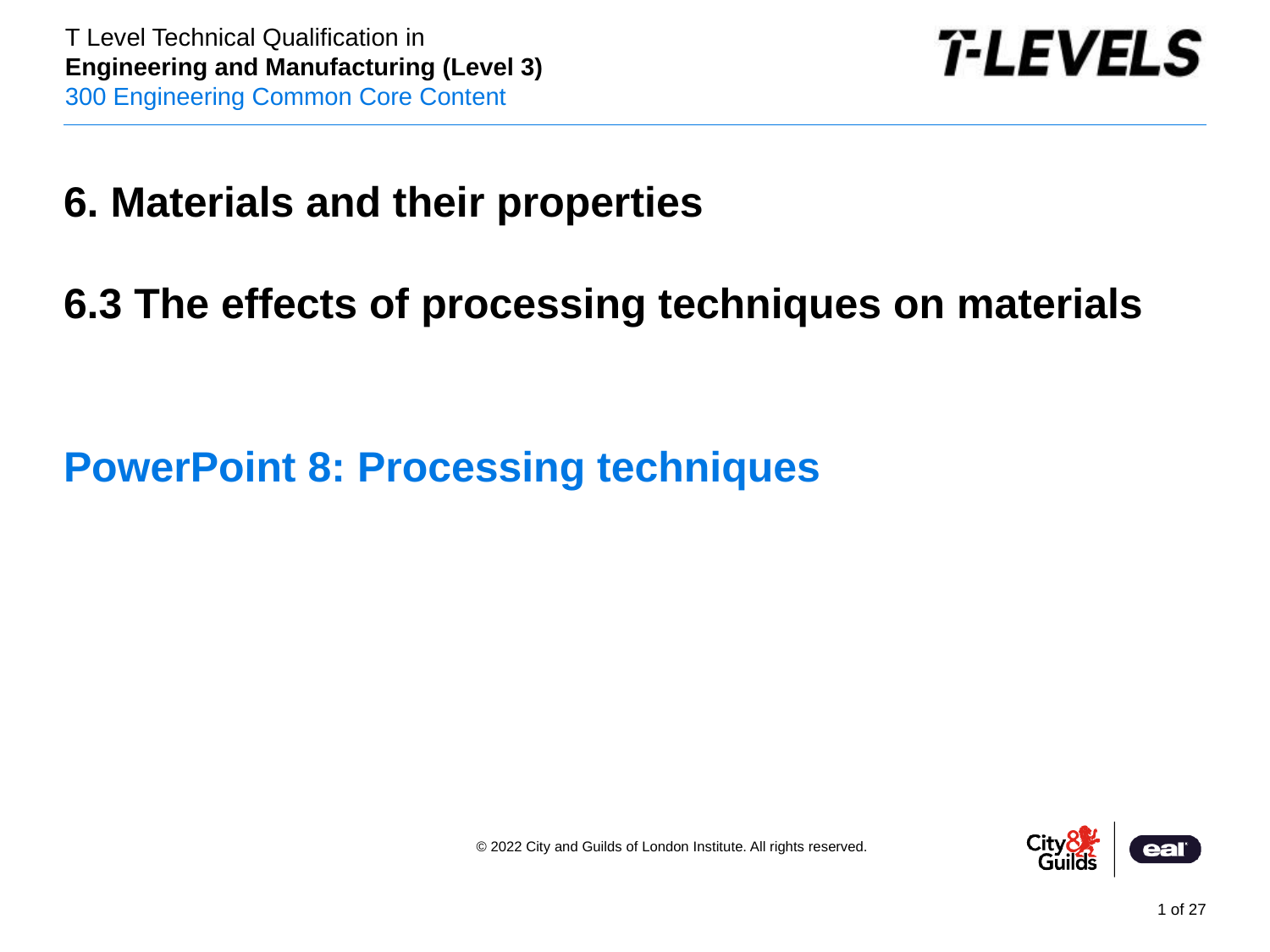

6. Materials and their properties

6.3 The effects of processing techniques on materials

PowerPoint presentation
# PowerPoint 8: Processing techniques